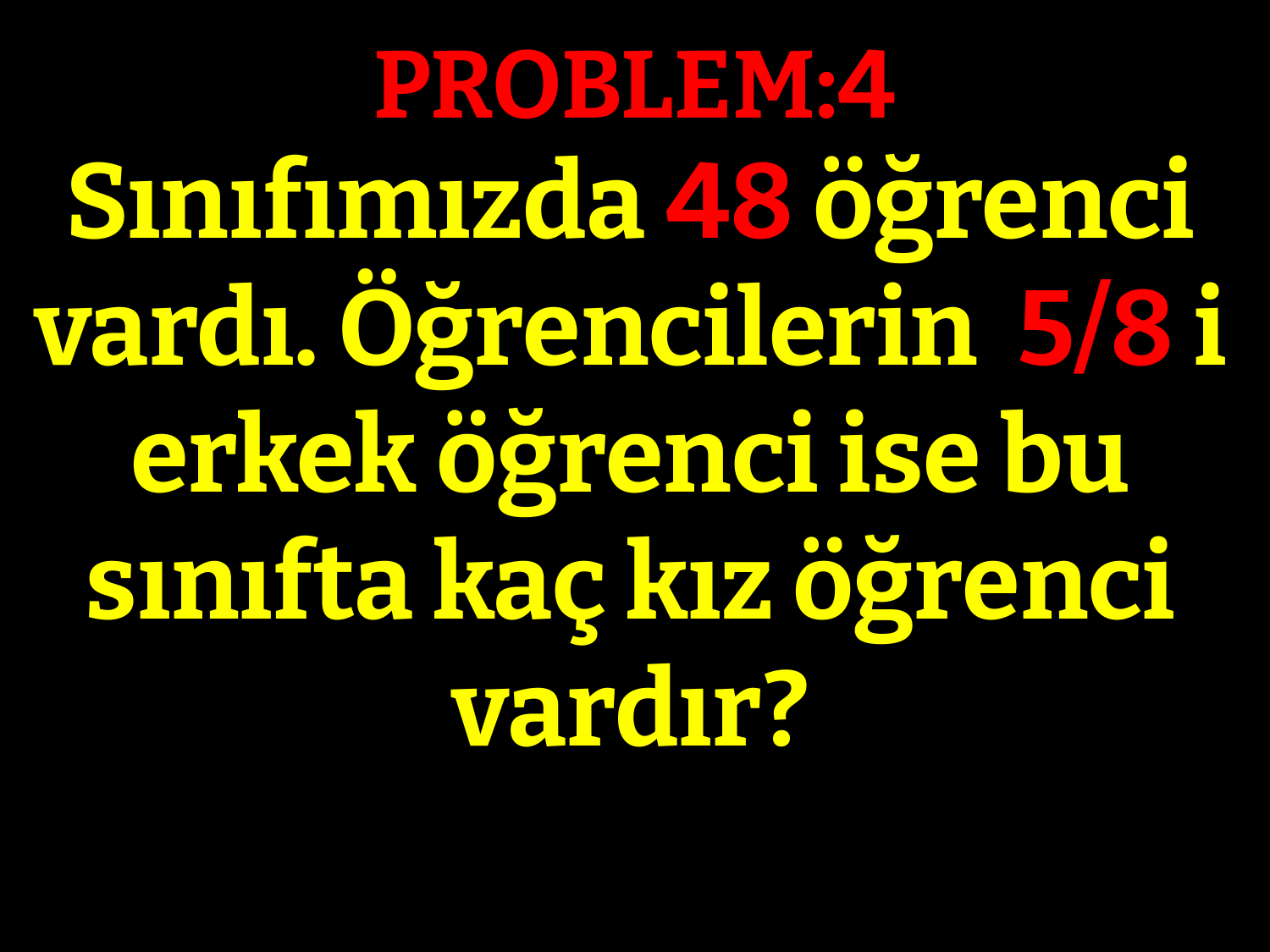

PROBLEM:4
Sınıfımızda 48 öğrenci vardı. Öğrencilerin  5/8 i erkek öğrenci ise bu sınıfta kaç kız öğrenci vardır?
#